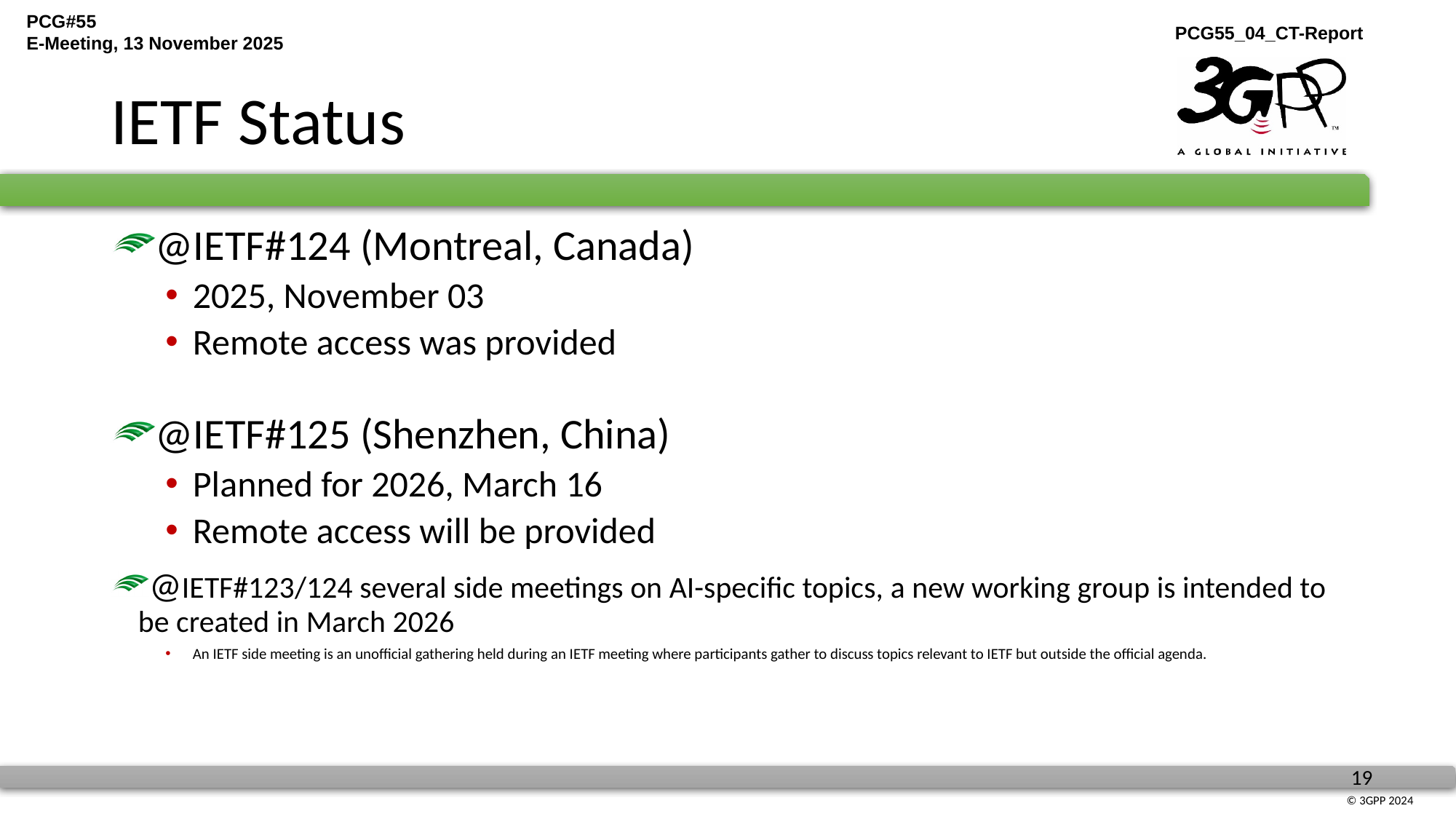

# IETF Status
@IETF#124 (Montreal, Canada)
2025, November 03
Remote access was provided

@IETF#125 (Shenzhen, China)
Planned for 2026, March 16
Remote access will be provided
@IETF#123/124 several side meetings on AI-specific topics, a new working group is intended to be created in March 2026
An IETF side meeting is an unofficial gathering held during an IETF meeting where participants gather to discuss topics relevant to IETF but outside the official agenda.